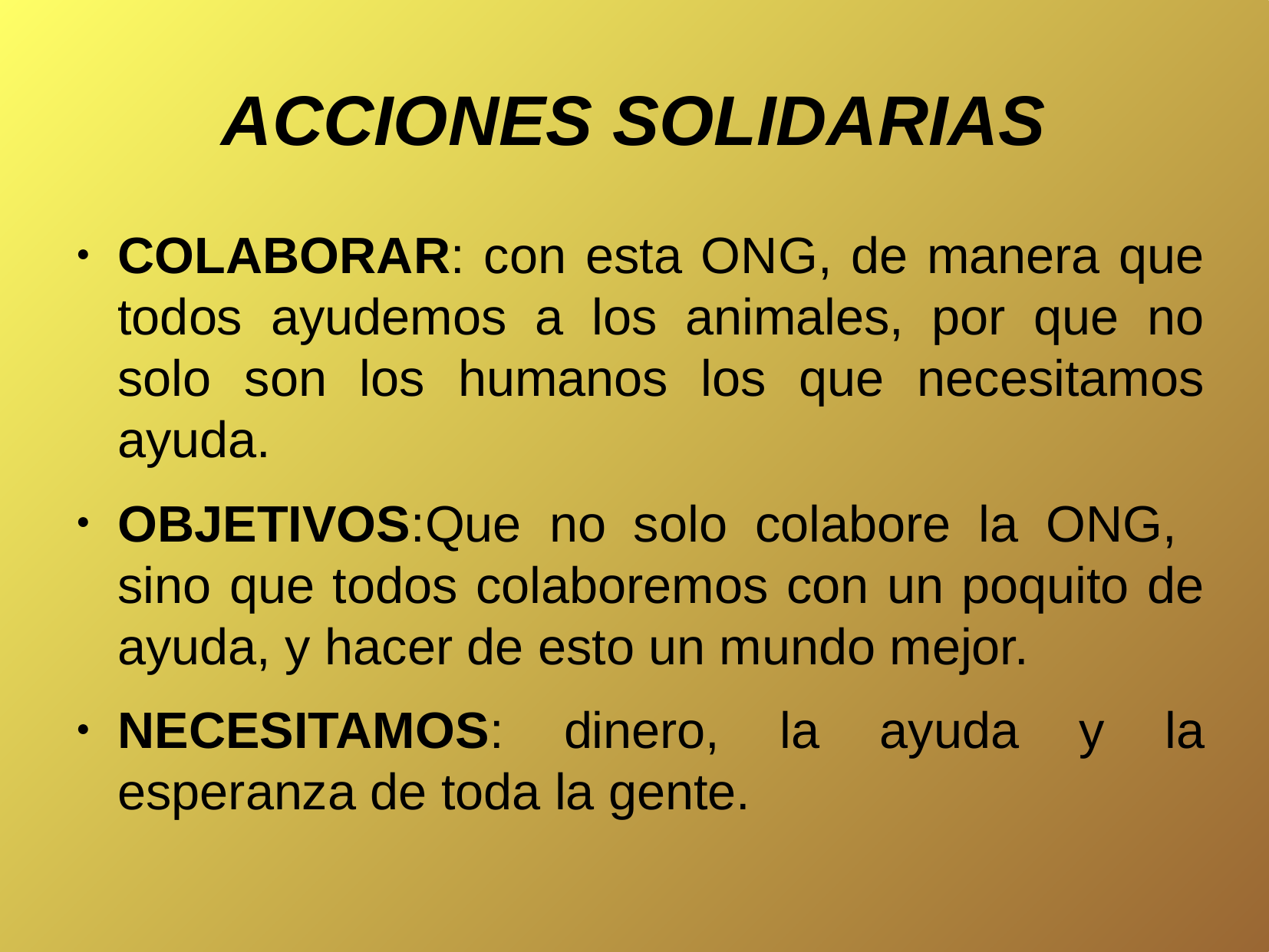

# ACCIONES SOLIDARIAS
COLABORAR: con esta ONG, de manera que todos ayudemos a los animales, por que no solo son los humanos los que necesitamos ayuda.
OBJETIVOS:Que no solo colabore la ONG,  sino que todos colaboremos con un poquito de ayuda, y hacer de esto un mundo mejor.
NECESITAMOS: dinero, la ayuda y la esperanza de toda la gente.